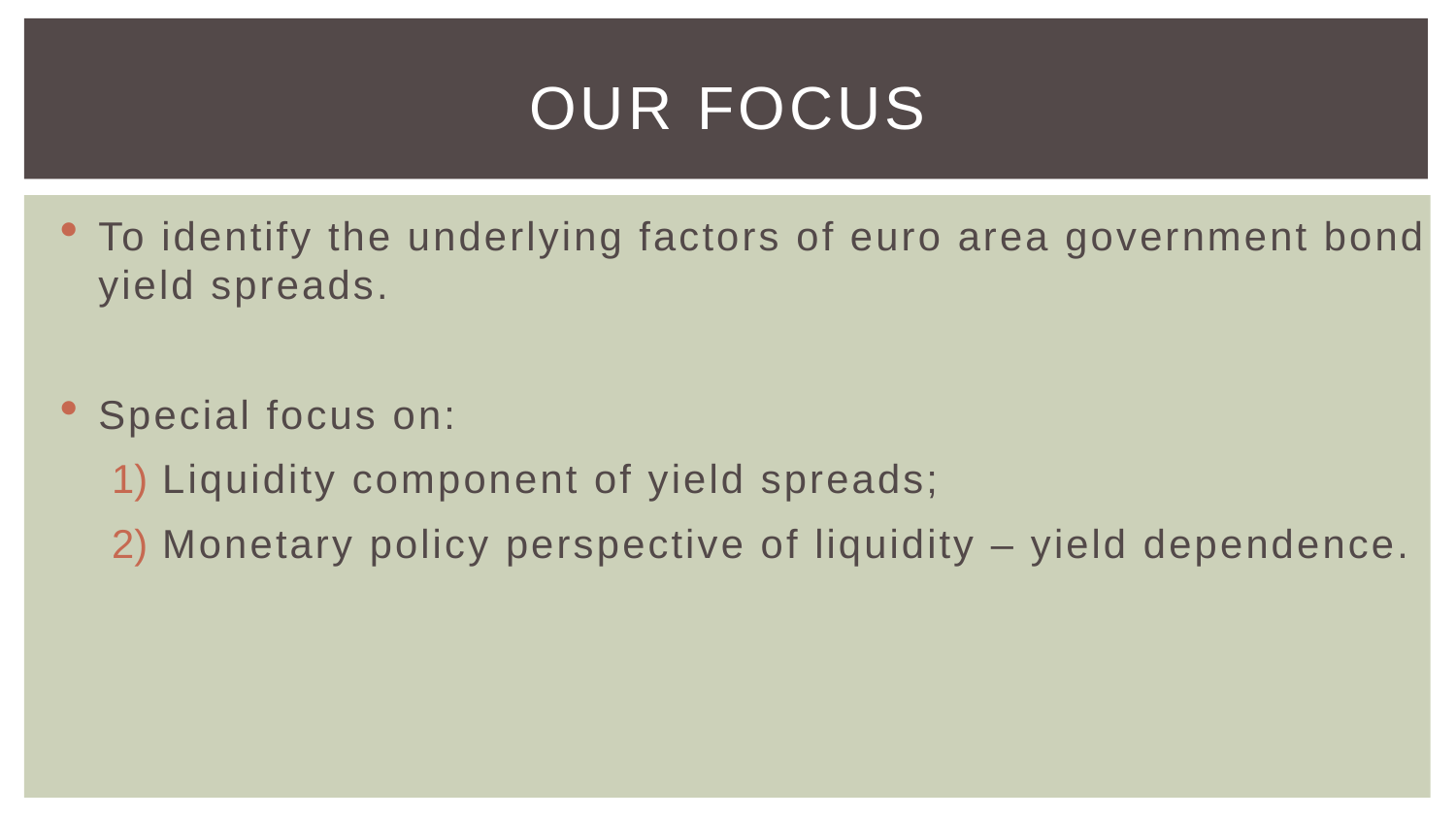

# Our focus
To identify the underlying factors of euro area government bond yield spreads.

Special focus on:
 Liquidity component of yield spreads;
 Monetary policy perspective of liquidity – yield dependence.